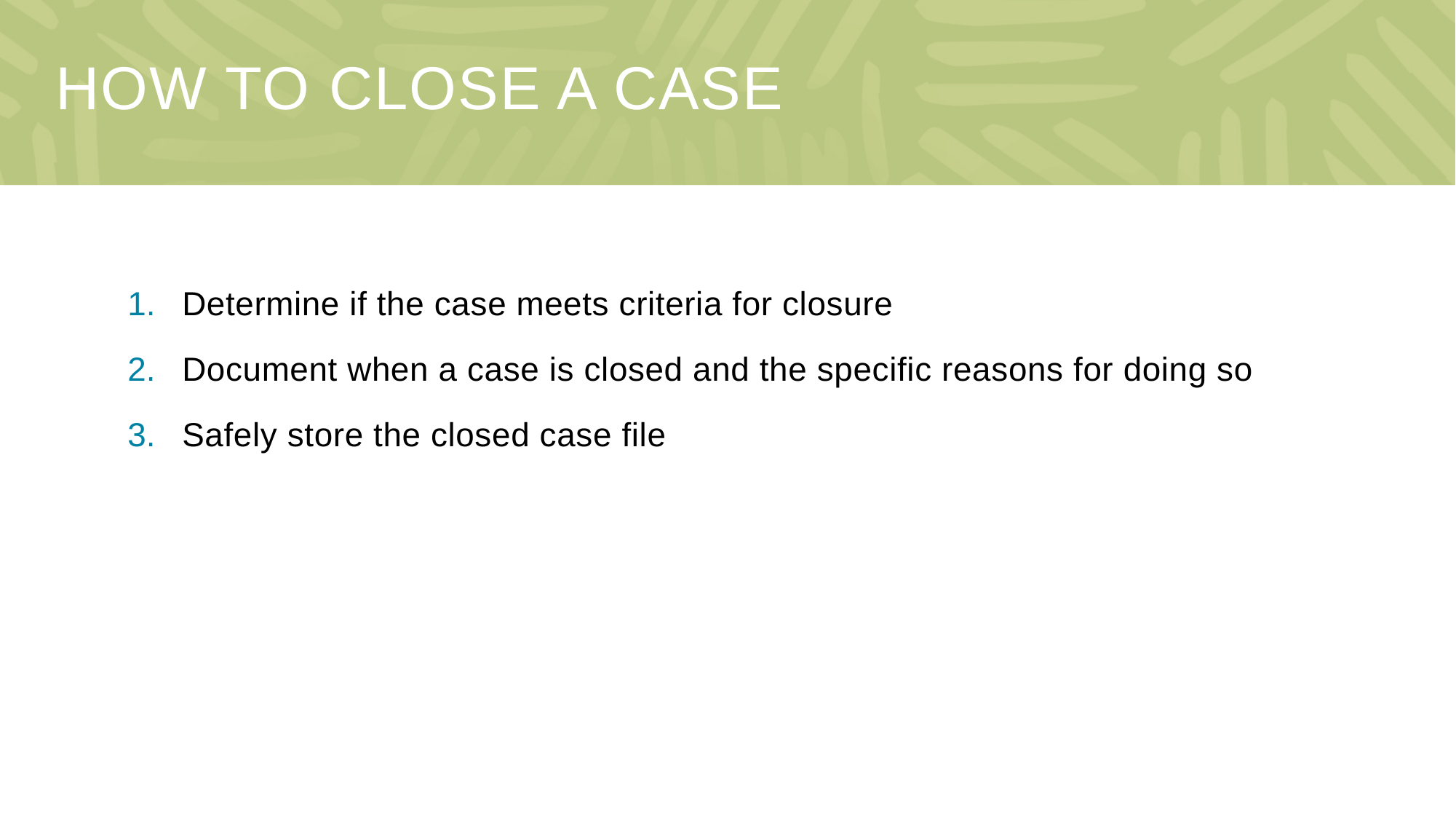

# How to close a case
Determine if the case meets criteria for closure
Document when a case is closed and the specific reasons for doing so
Safely store the closed case file